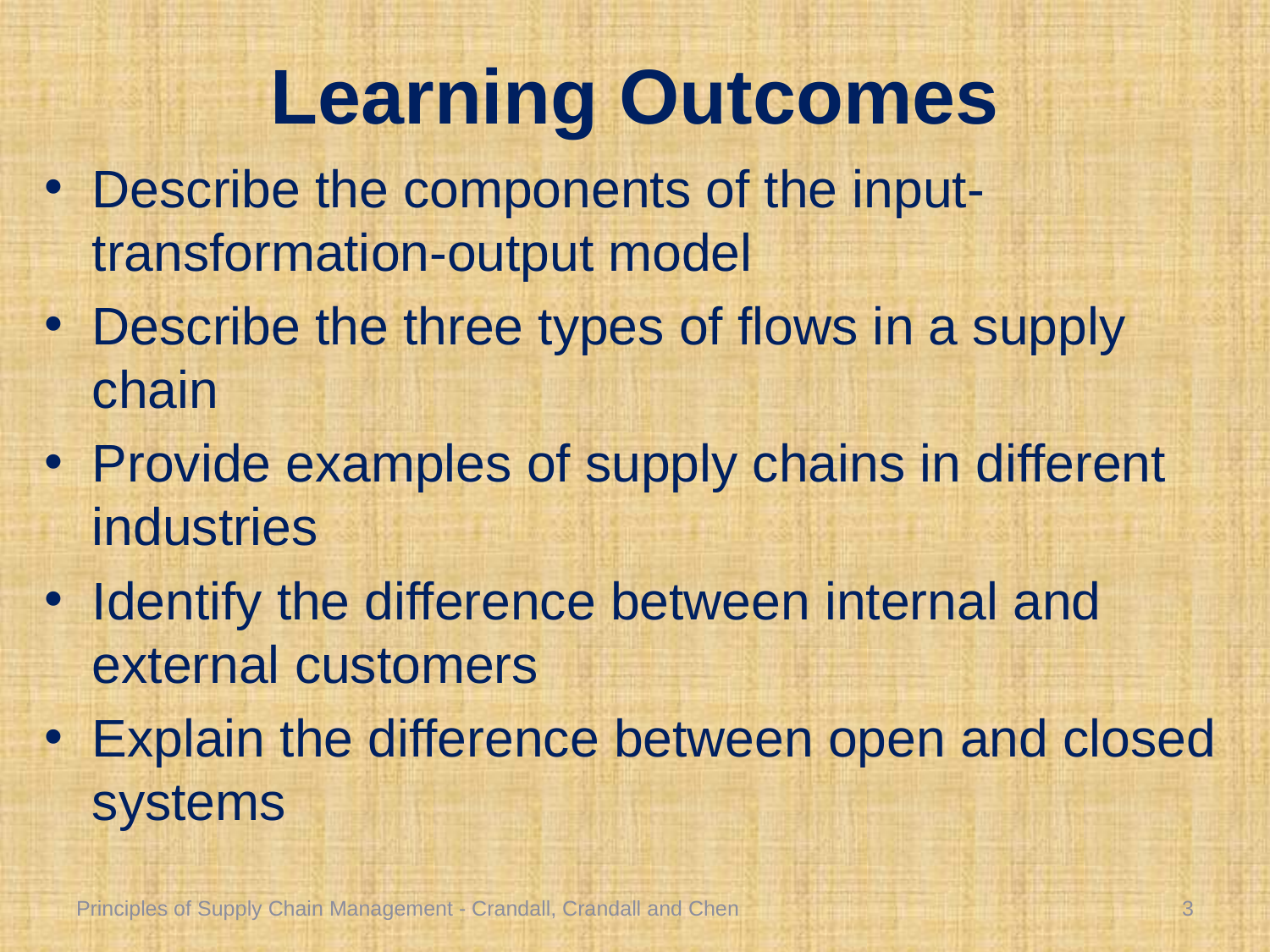

# Learning Outcomes
Describe the components of the input-transformation-output model
Describe the three types of flows in a supply chain
Provide examples of supply chains in different industries
Identify the difference between internal and external customers
Explain the difference between open and closed systems
Principles of Supply Chain Management - Crandall, Crandall and Chen
3